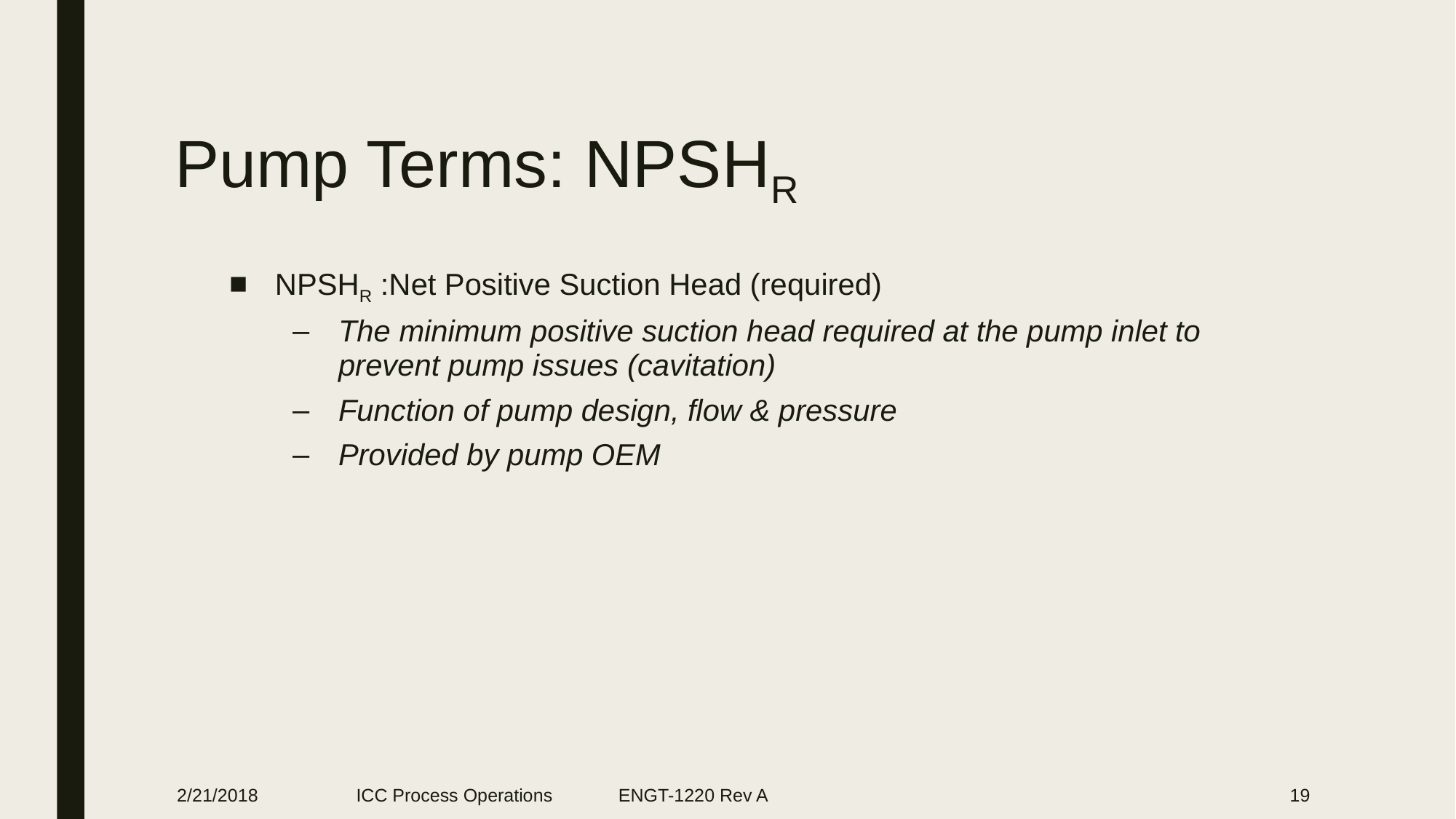

# Pump Terms: NPSHR
NPSHR :Net Positive Suction Head (required)
The minimum positive suction head required at the pump inlet to prevent pump issues (cavitation)
Function of pump design, flow & pressure
Provided by pump OEM

2/21/2018
ICC Process Operations             ENGT-1220 Rev A
19